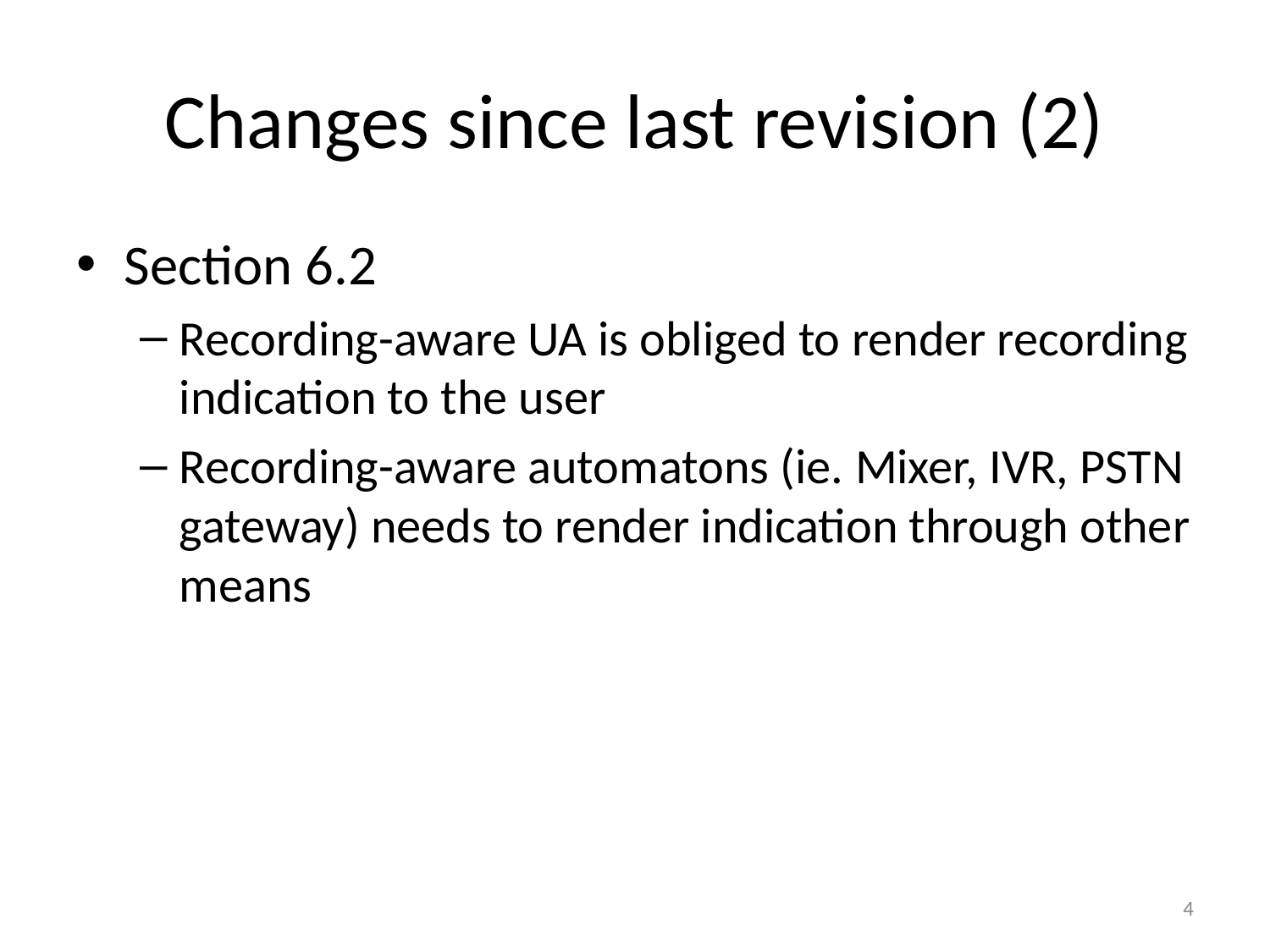

# Changes since last revision (2)
Section 6.2
Recording-aware UA is obliged to render recording indication to the user
Recording-aware automatons (ie. Mixer, IVR, PSTN gateway) needs to render indication through other means
4